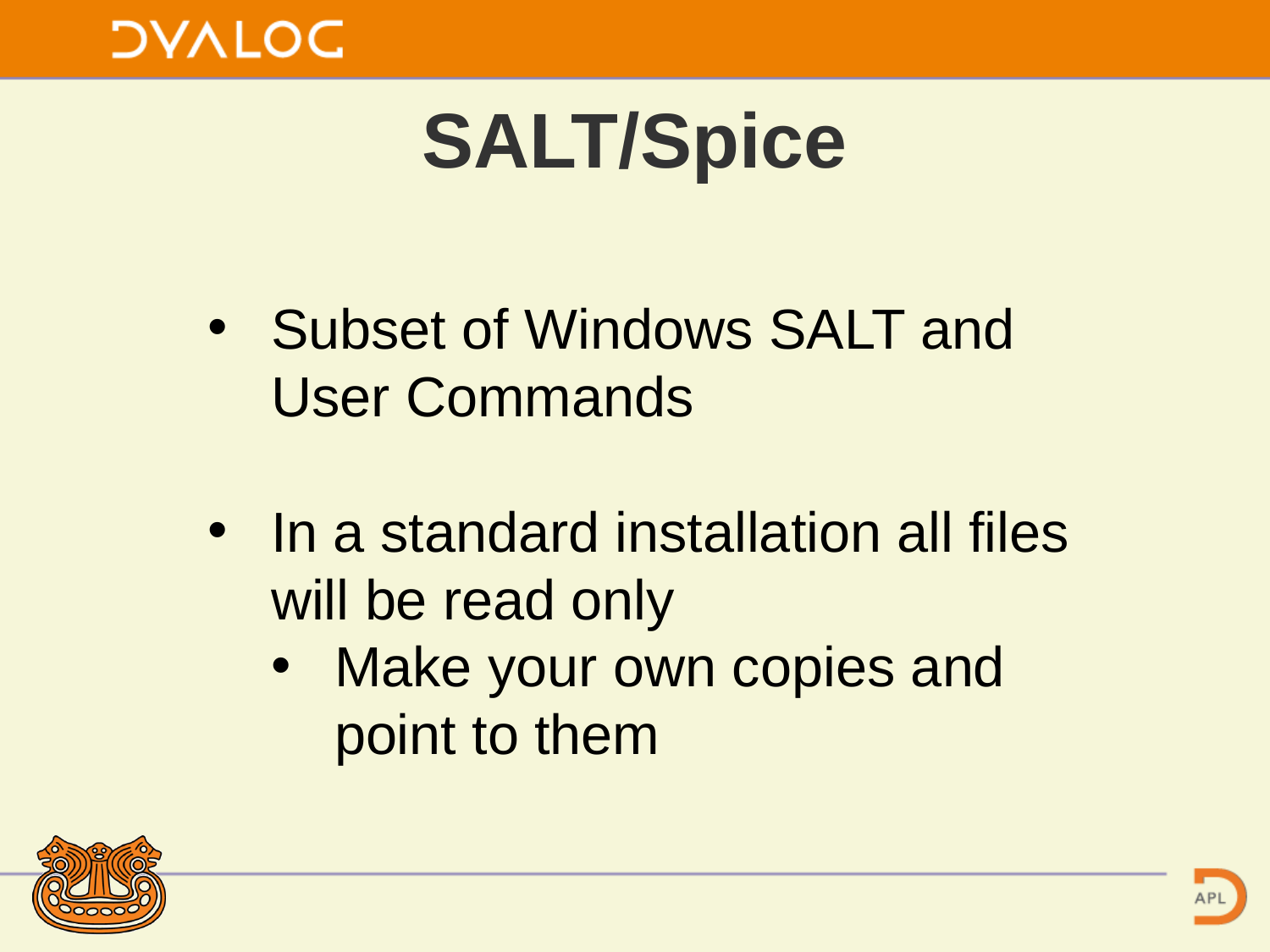

# SALT/Spice
Subset of Windows SALT and User Commands

In a standard installation all files will be read only
Make your own copies and point to them